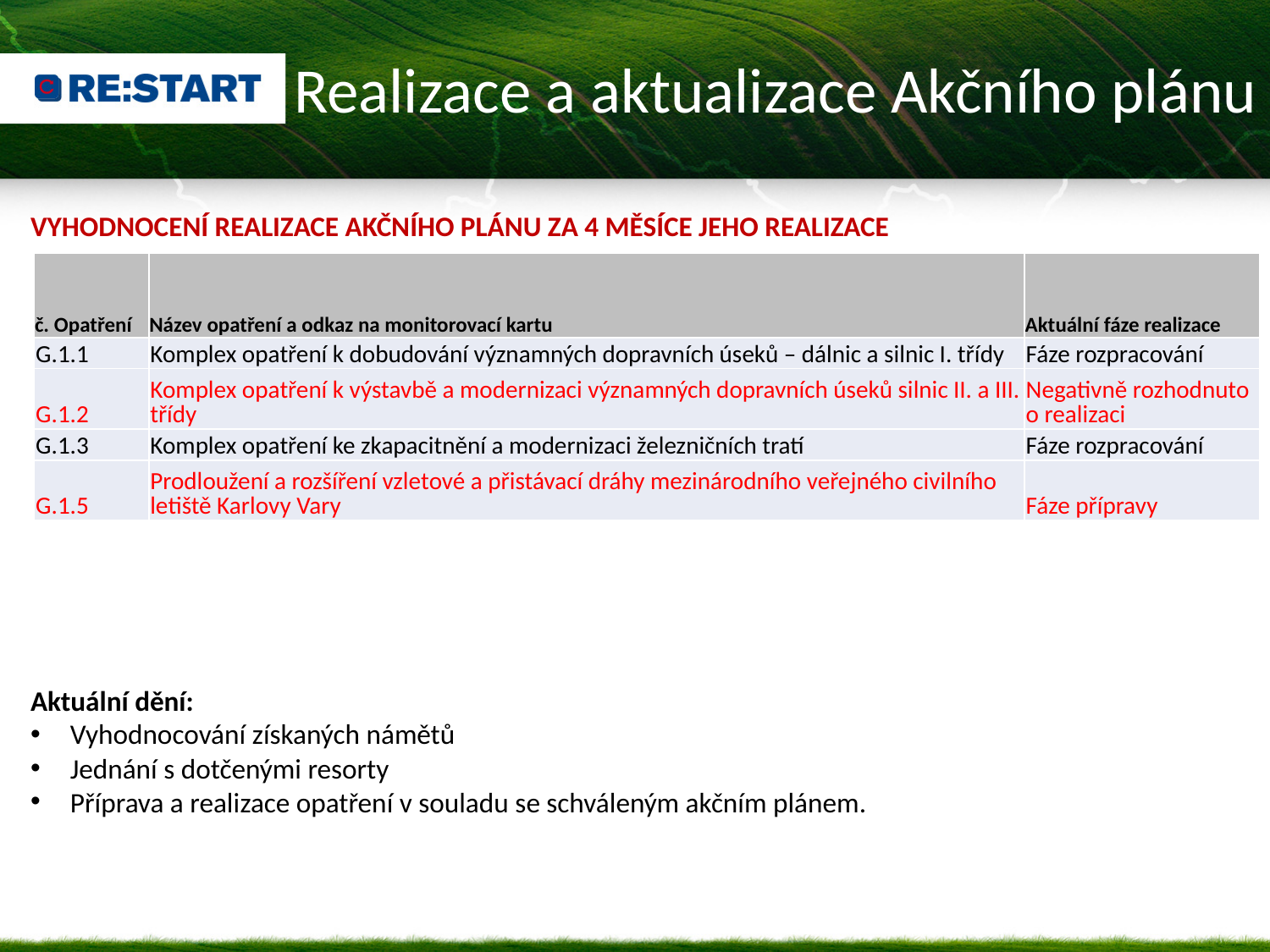

Realizace a aktualizace Akčního plánu
Vyhodnocení realizace Akčního plánu za 4 měsíce jeho realizace

| č. Opatření | Název opatření a odkaz na monitorovací kartu | Aktuální fáze realizace |
| --- | --- | --- |
| G.1.1 | Komplex opatření k dobudování významných dopravních úseků – dálnic a silnic I. třídy | Fáze rozpracování |
| --- | --- | --- |
| G.1.2 | Komplex opatření k výstavbě a modernizaci významných dopravních úseků silnic II. a III. třídy | Negativně rozhodnuto o realizaci |
| G.1.3 | Komplex opatření ke zkapacitnění a modernizaci železničních tratí | Fáze rozpracování |
| G.1.5 | Prodloužení a rozšíření vzletové a přistávací dráhy mezinárodního veřejného civilního letiště Karlovy Vary | Fáze přípravy |

Aktuální dění:
Vyhodnocování získaných námětů
Jednání s dotčenými resorty
Příprava a realizace opatření v souladu se schváleným akčním plánem.